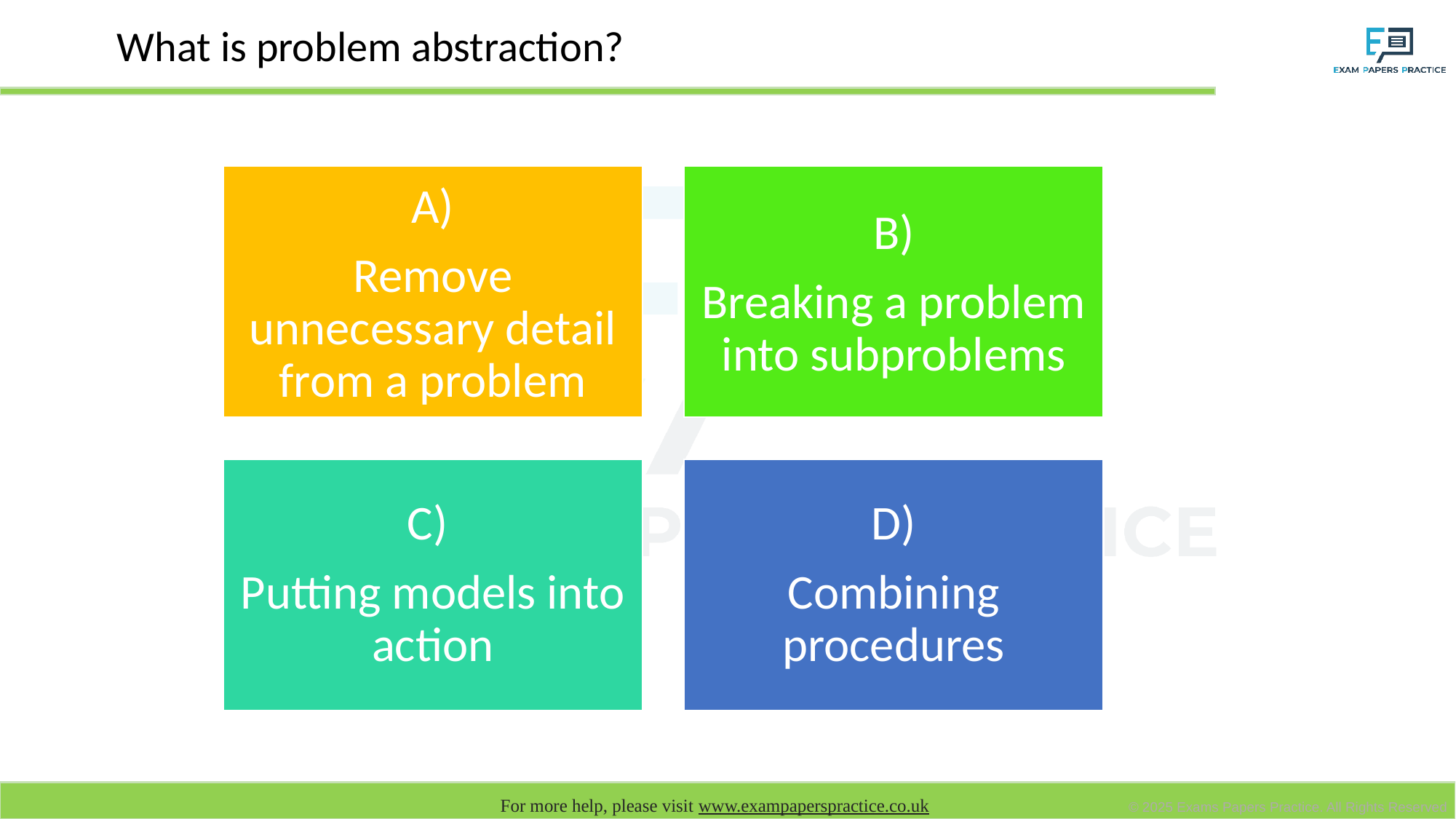

# What is problem abstraction?

A)
Remove unnecessary detail from a problem

B)
Breaking a problem into subproblems

C)
Putting models into action
D)
Combining procedures